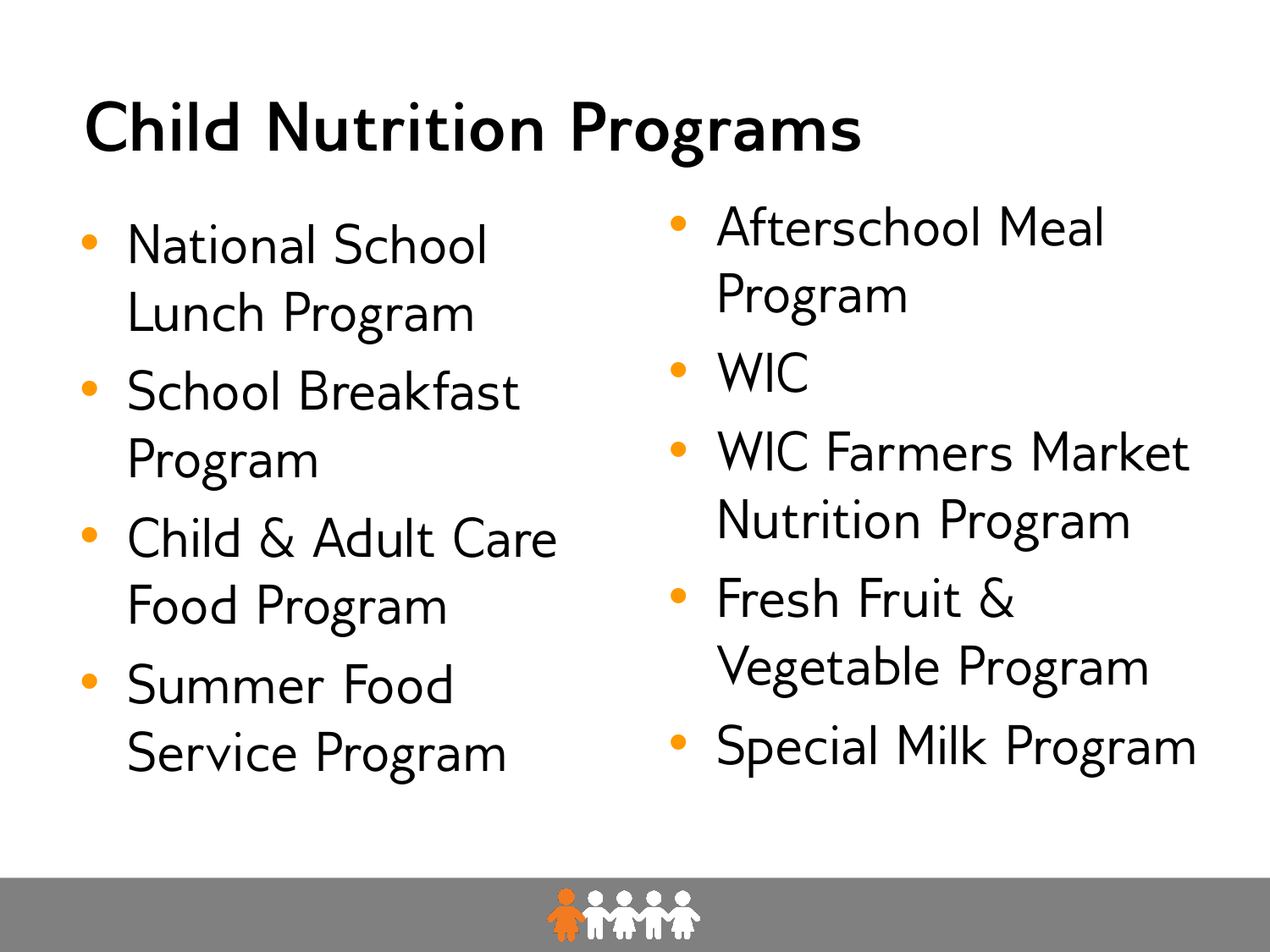

Child Nutrition Programs
Afterschool Meal Program
WIC
WIC Farmers Market Nutrition Program
Fresh Fruit & Vegetable Program
Special Milk Program

National School Lunch Program
School Breakfast Program
Child & Adult Care Food Program
Summer Food Service Program